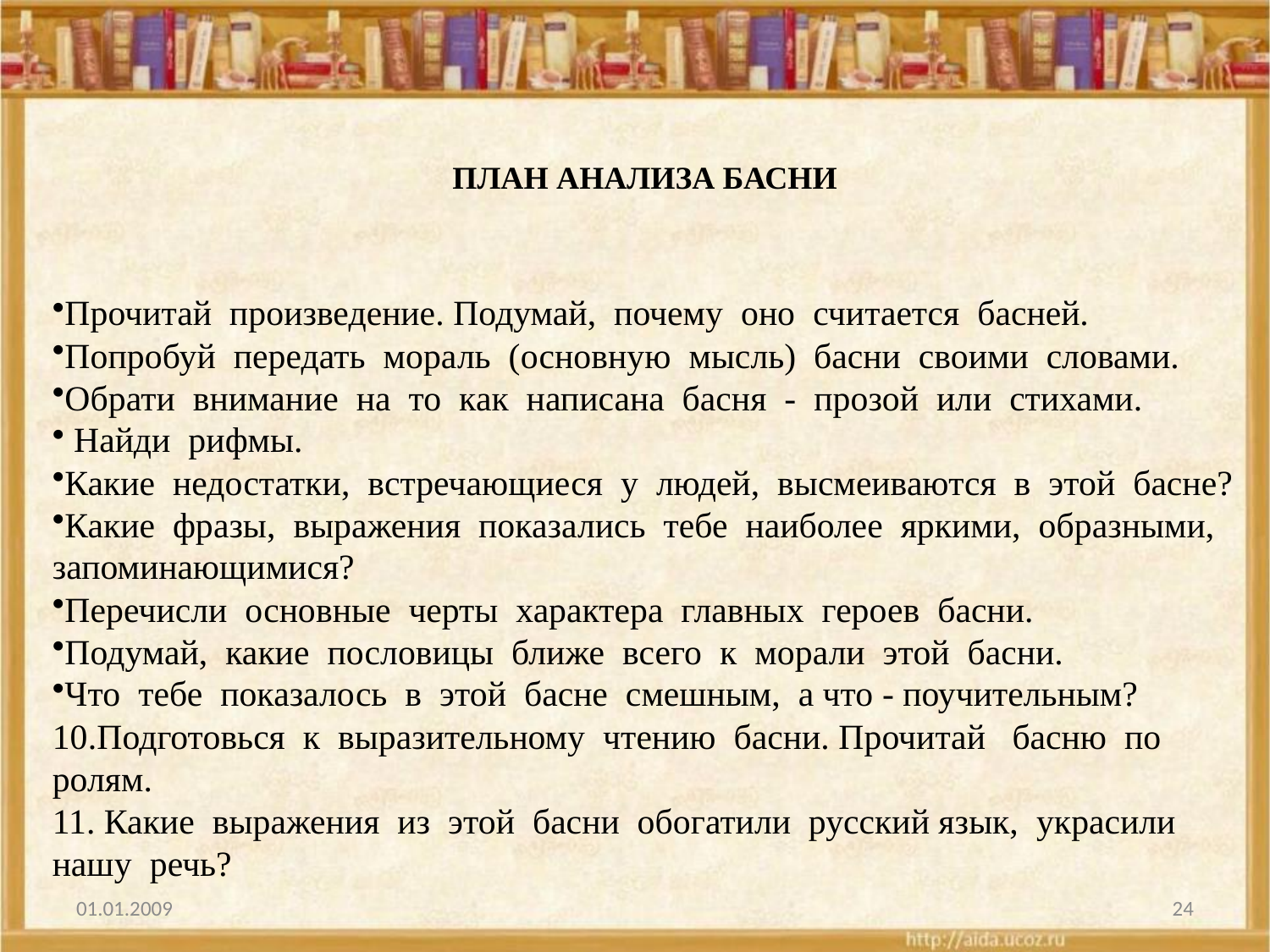

ПЛАН АНАЛИЗА БАСНИ

Прочитай  произведение. Подумай,  почему  оно  считается  басней.
Попробуй  передать  мораль  (основную  мысль)  басни  своими  словами.
Обрати  внимание  на  то  как  написана  басня  -  прозой  или  стихами.
 Найди  рифмы.
Какие  недостатки,  встречающиеся  у  людей,  высмеиваются  в  этой  басне?
Какие  фразы,  выражения  показались  тебе  наиболее  яркими,  образными,  запоминающимися?
Перечисли  основные  черты  характера  главных  героев  басни.
Подумай,  какие  пословицы  ближе  всего  к  морали  этой  басни.
Что  тебе  показалось  в  этой  басне  смешным,  а что - поучительным?
10.Подготовься  к  выразительному  чтению  басни. Прочитай   басню  по  ролям.
11. Какие  выражения  из  этой  басни  обогатили  русский язык,  украсили  нашу  речь?
01.01.2009
24